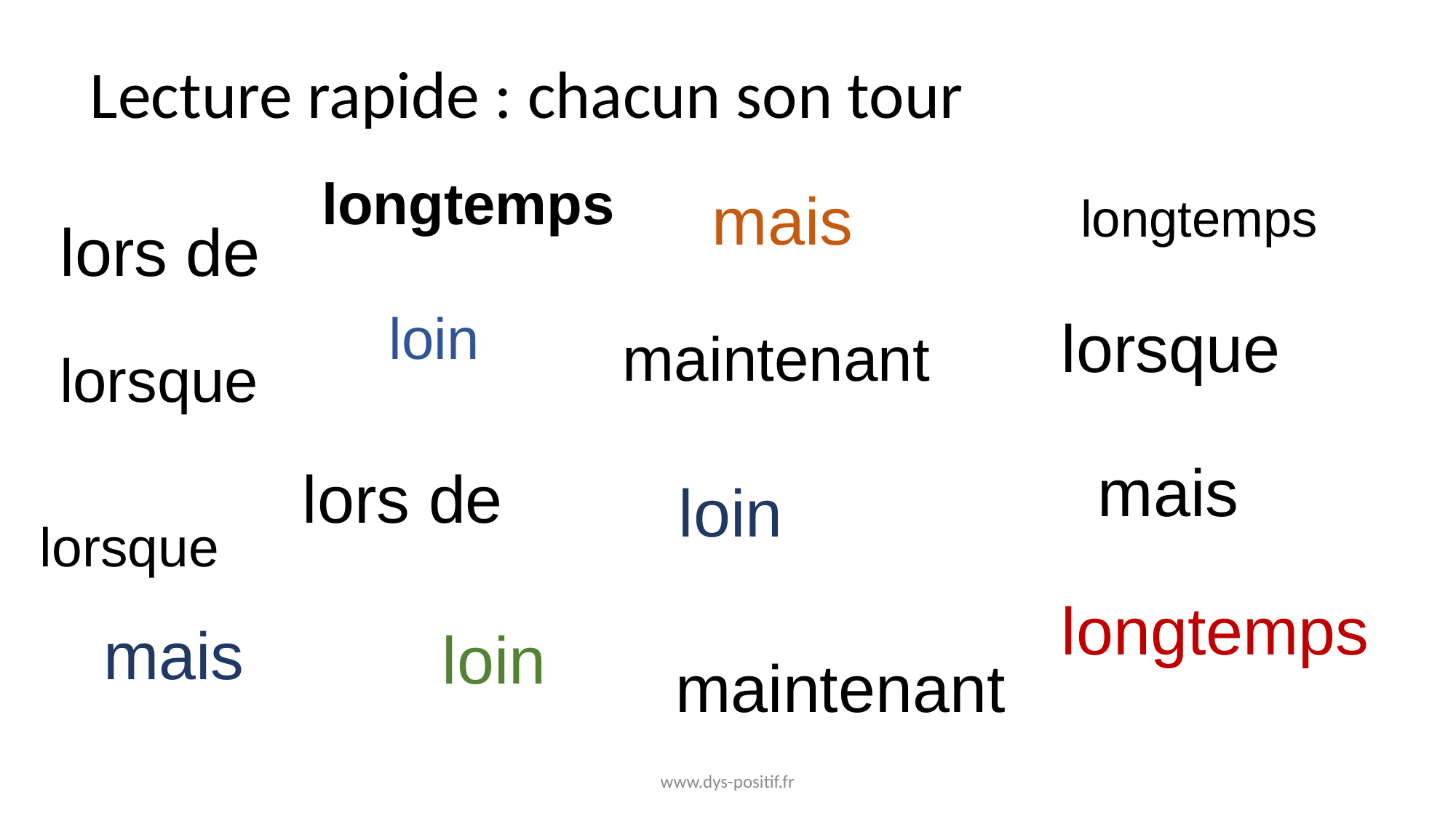

# Lecture rapide : chacun son tour
longtemps
mais
longtemps
lors de
loin
lorsque
maintenant
lorsque
mais
lors de
loin
lorsque
longtemps
mais
loin
maintenant
www.dys-positif.fr